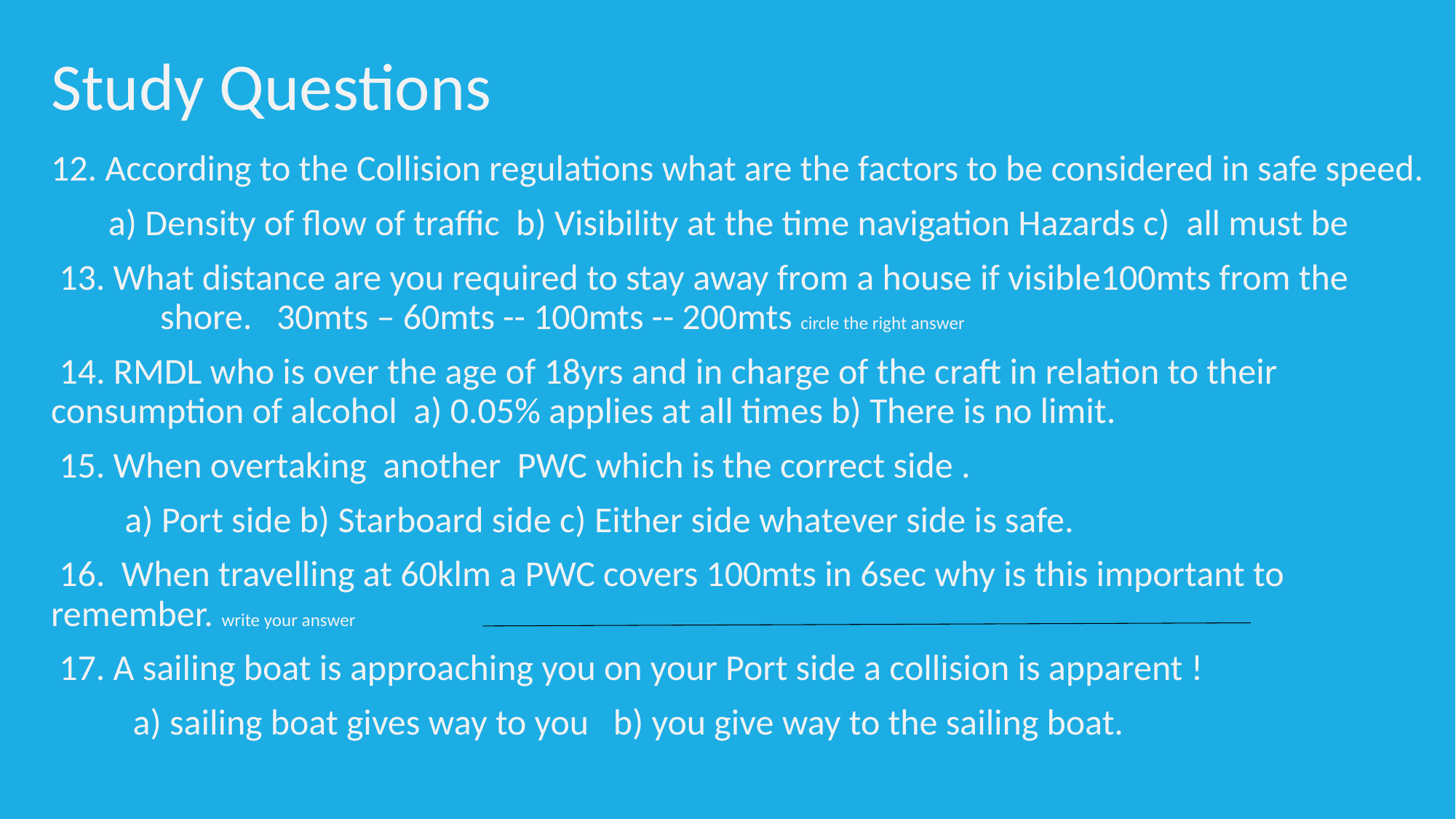

# Study Questions
12. According to the Collision regulations what are the factors to be considered in safe speed.
       a) Density of flow of traffic  b) Visibility at the time navigation Hazards c)  all must be
 13. What distance are you required to stay away from a house if visible100mts from the    	shore.   30mts – 60mts -- 100mts -- 200mts circle the right answer
  14. RMDL who is over the age of 18yrs and in charge of the craft in relation to their    	consumption of alcohol  a) 0.05% applies at all times b) There is no limit.
 15. When overtaking  another  PWC which is the correct side .
         a) Port side b) Starboard side c) Either side whatever side is safe.
 16.  When travelling at 60klm a PWC covers 100mts in 6sec why is this important to 	remember. write your answer
 17. A sailing boat is approaching you on your Port side a collision is apparent !
          a) sailing boat gives way to you   b) you give way to the sailing boat.